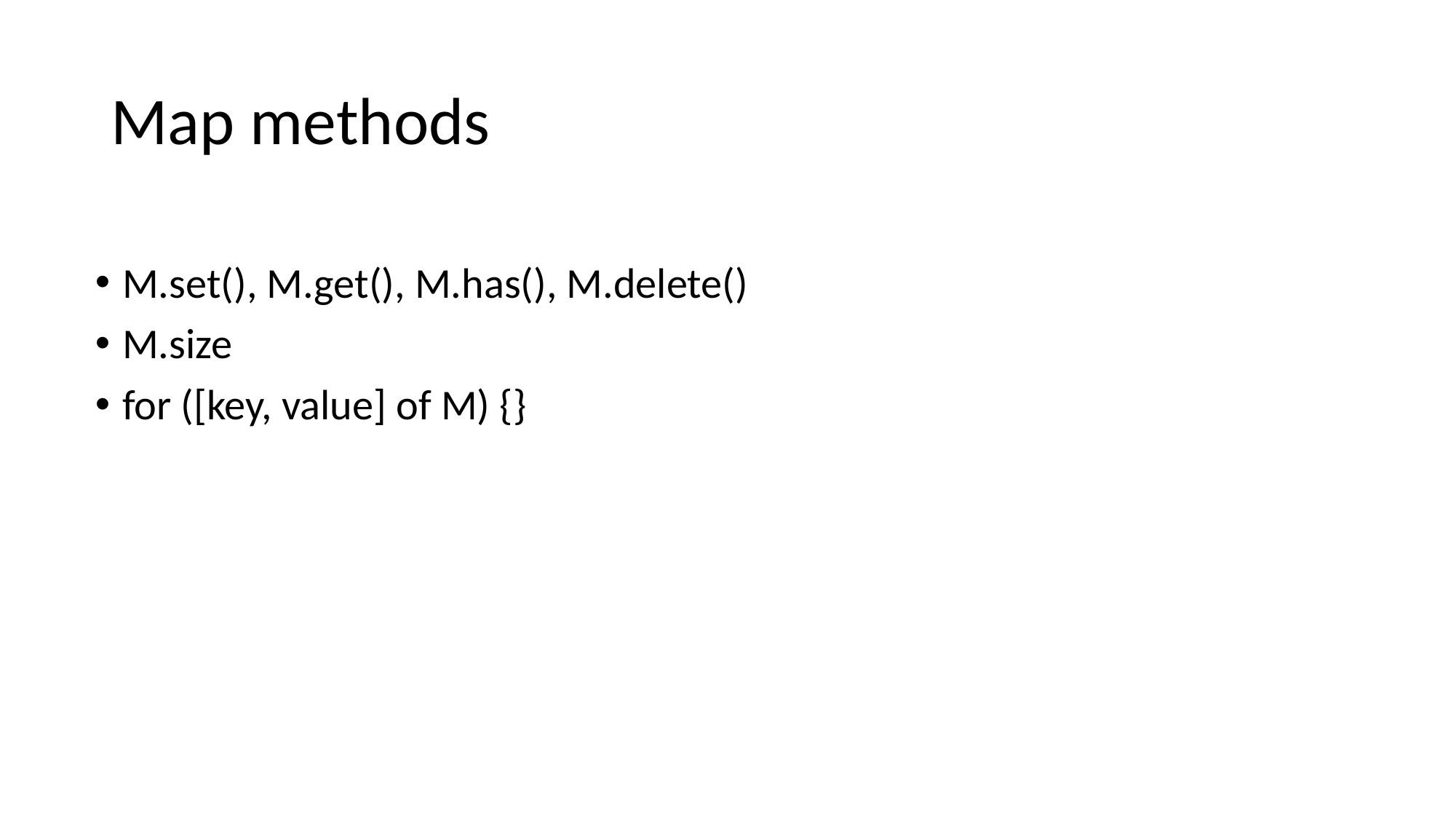

# Map methods
M.set(), M.get(), M.has(), M.delete()
M.size
for ([key, value] of M) {}